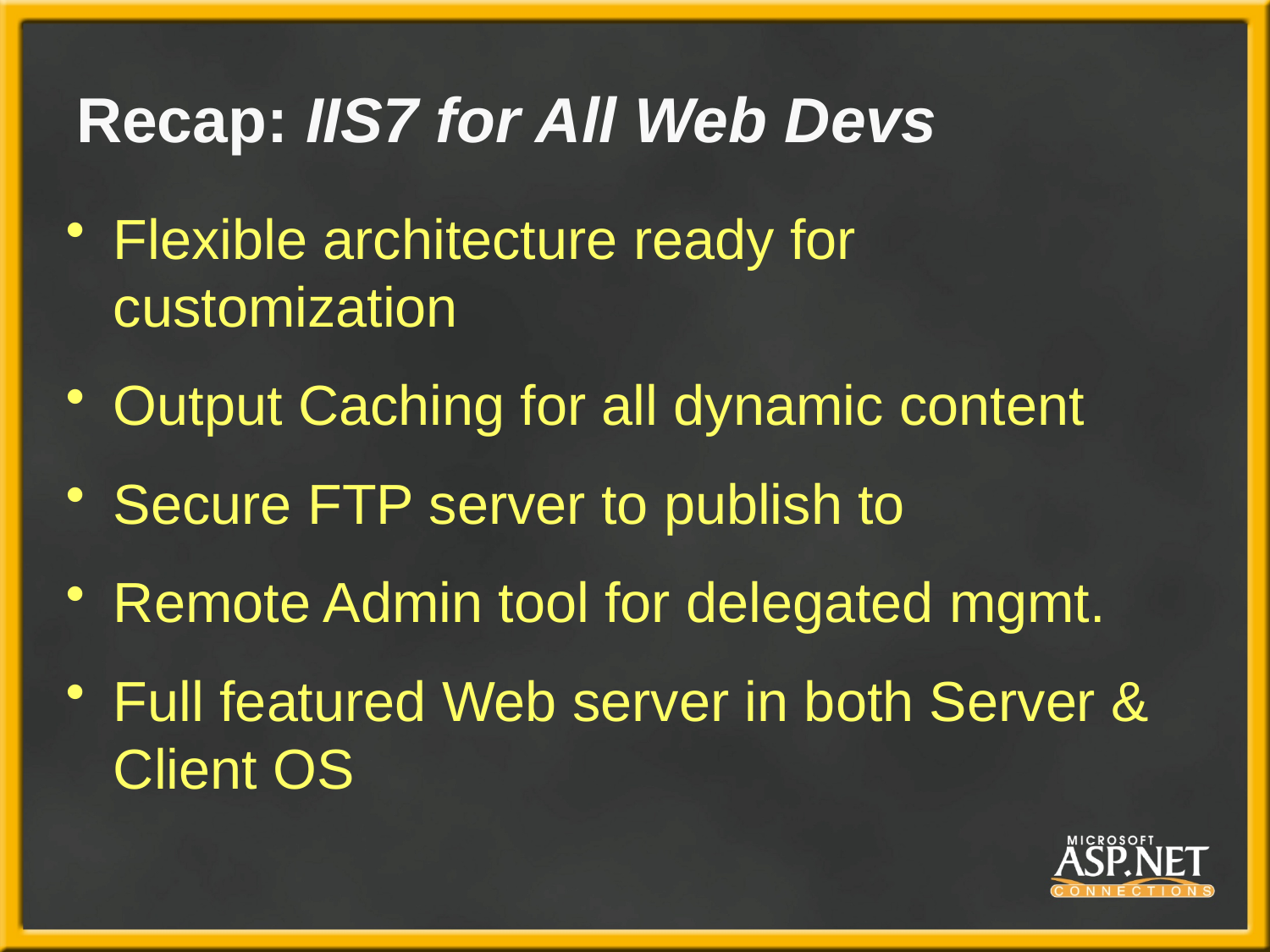

# Recap: IIS7 for All Web Devs
Flexible architecture ready for customization

Output Caching for all dynamic content

Secure FTP server to publish to

Remote Admin tool for delegated mgmt.

Full featured Web server in both Server & Client OS